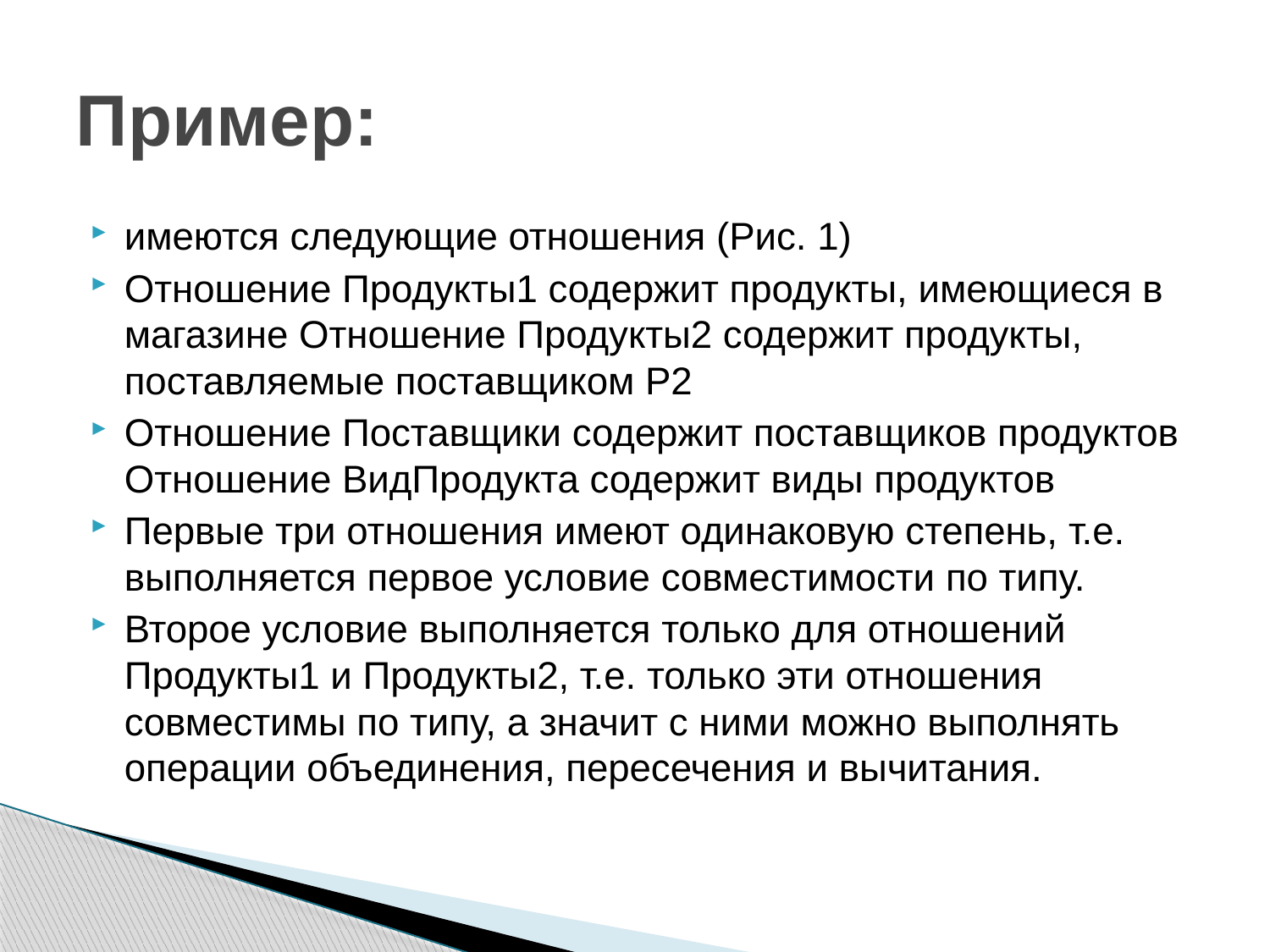

# Пример:
имеются следующие отношения (Рис. 1)
Отношение Продукты1 содержит продукты, имеющиеся в магазине Отношение Продукты2 содержит продукты, поставляемые поставщиком P2
Отношение Поставщики содержит поставщиков продуктов Отношение ВидПродукта содержит виды продуктов
Первые три отношения имеют одинаковую степень, т.е. выполняется первое условие совместимости по типу.
Второе условие выполняется только для отношений Продукты1 и Продукты2, т.е. только эти отношения совместимы по типу, а значит с ними можно выполнять операции объединения, пересечения и вычитания.